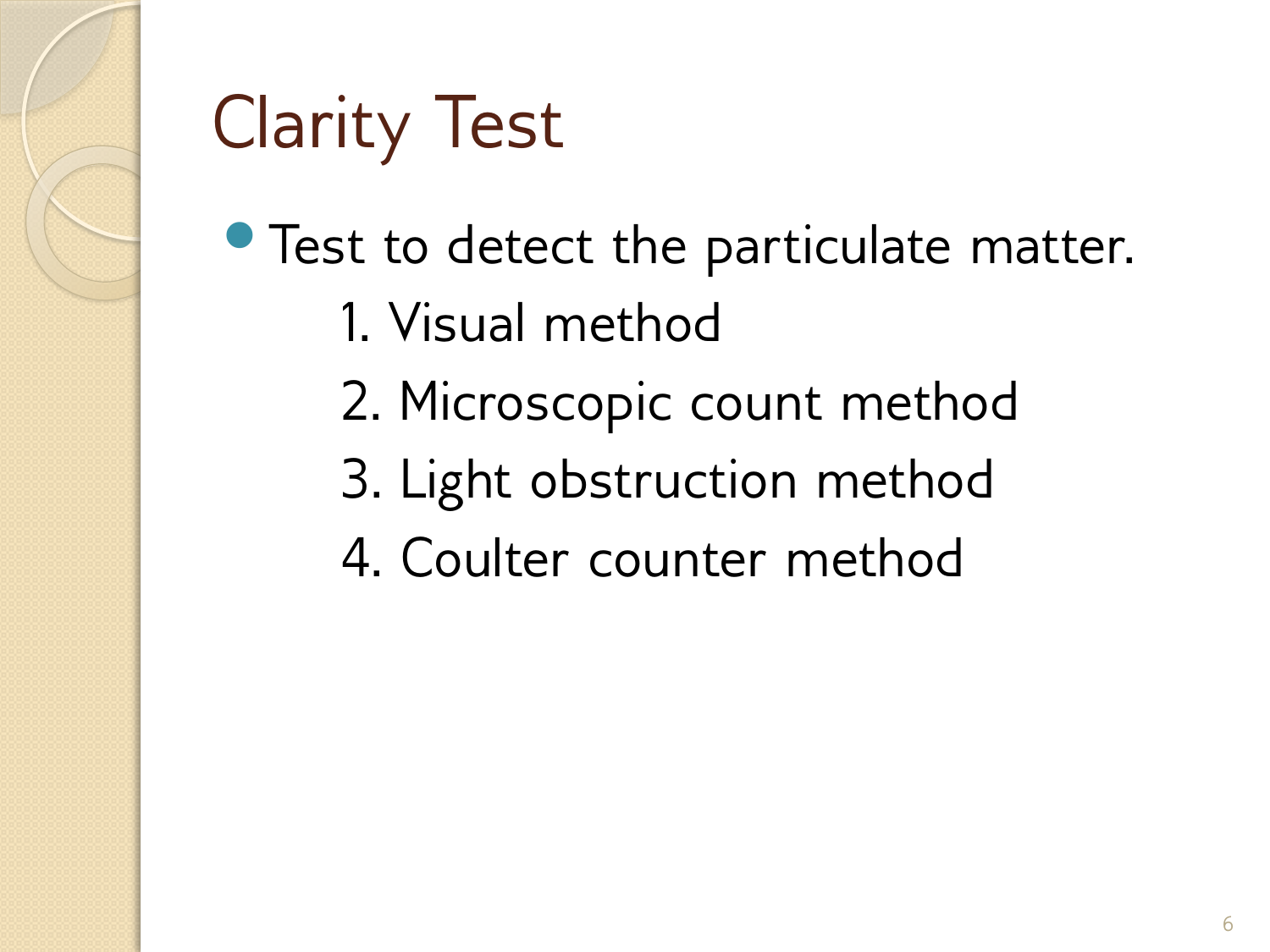

# Clarity Test
Test to detect the particulate matter.
       1. Visual method
       2. Microscopic count method
       3. Light obstruction method
       4. Coulter counter method
6